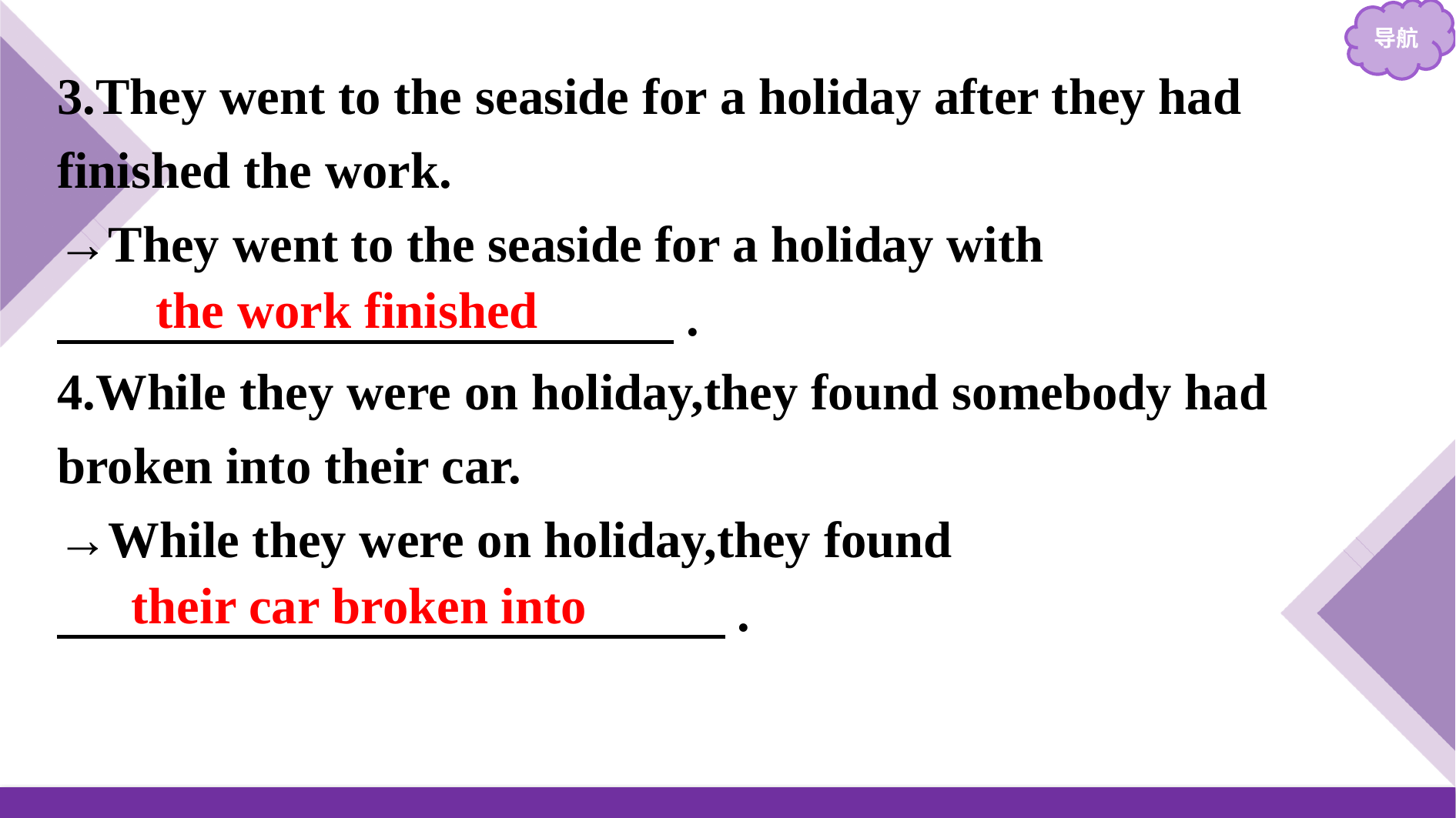

3.They went to the seaside for a holiday after they had finished the work.
→They went to the seaside for a holiday with
　　　　　　　　　　　　.
4.While they were on holiday,they found somebody had broken into their car.
→While they were on holiday,they found
　　　　　　　　　　　　　.
the work finished
their car broken into